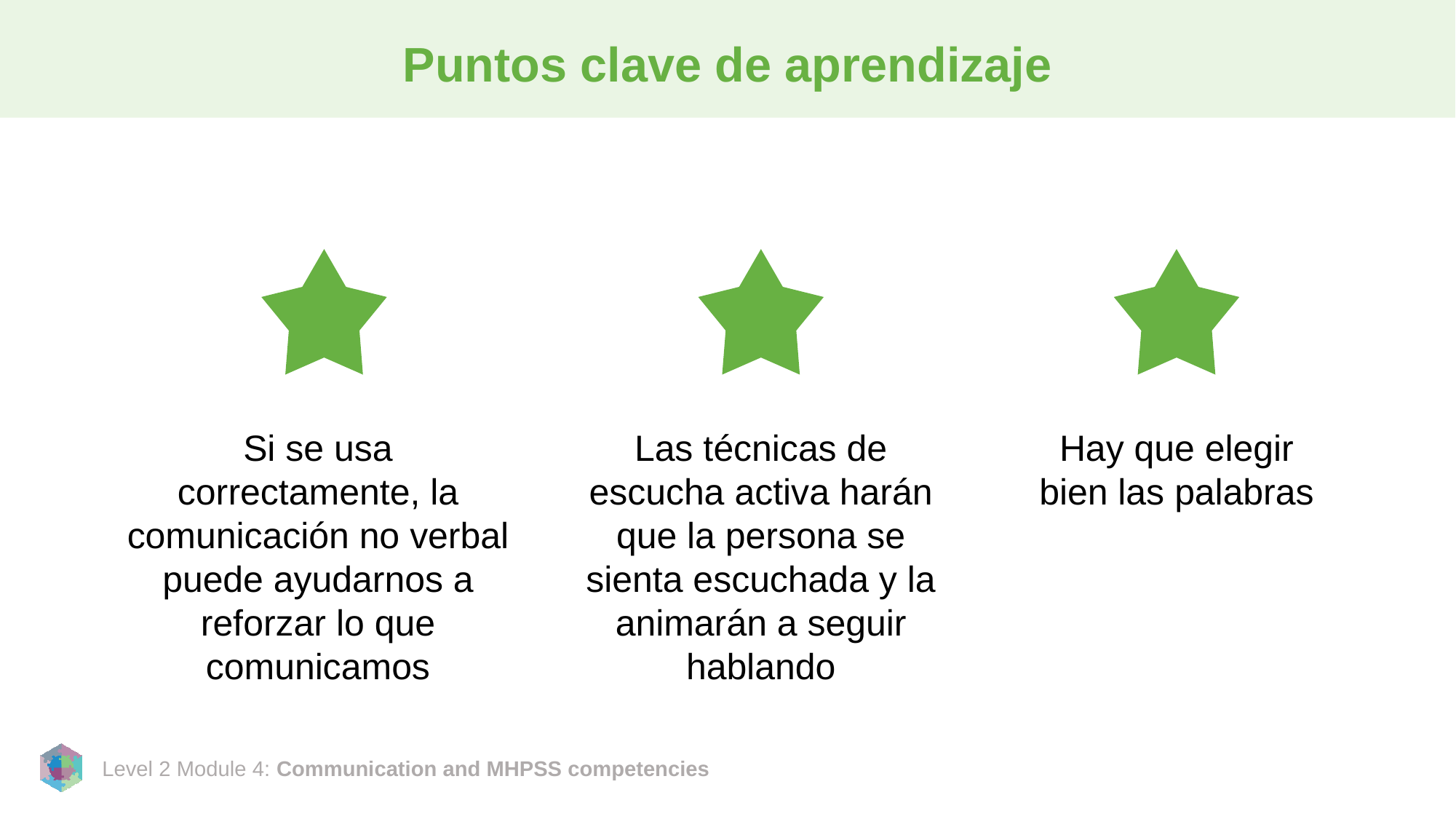

# Puntos clave de aprendizaje

Si se usa correctamente, la comunicación no verbal puede ayudarnos a reforzar lo que comunicamos
Las técnicas de escucha activa harán que la persona se sienta escuchada y la animarán a seguir hablando
Hay que elegir bien las palabras